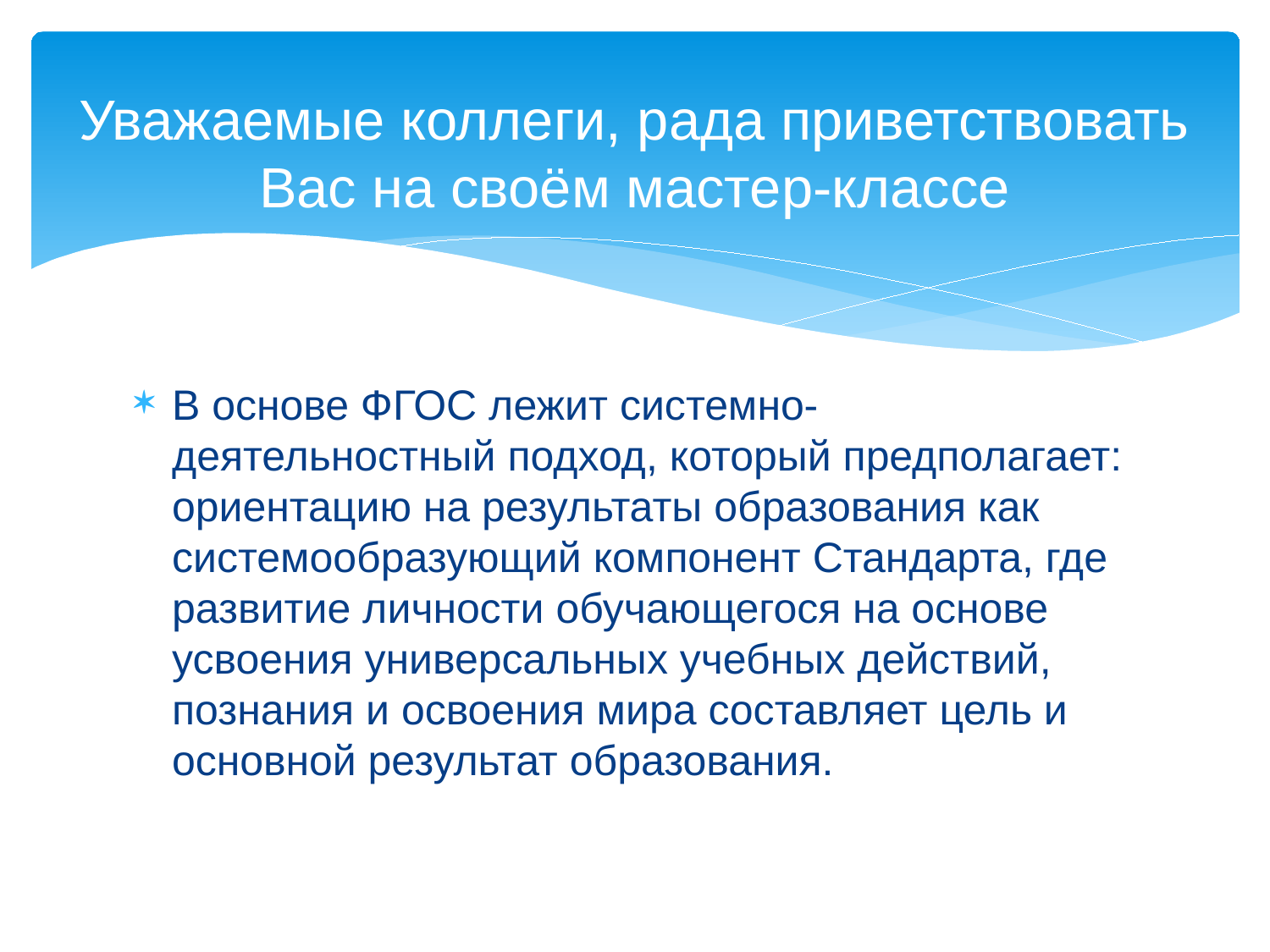

# Уважаемые коллеги, рада приветствовать Вас на своём мастер-классе
В основе ФГОС лежит системно-деятельностный подход, который предполагает: ориентацию на результаты образования как системообразующий компонент Стандарта, где развитие личности обучающегося на основе усвоения универсальных учебных действий, познания и освоения мира составляет цель и основной результат образования.